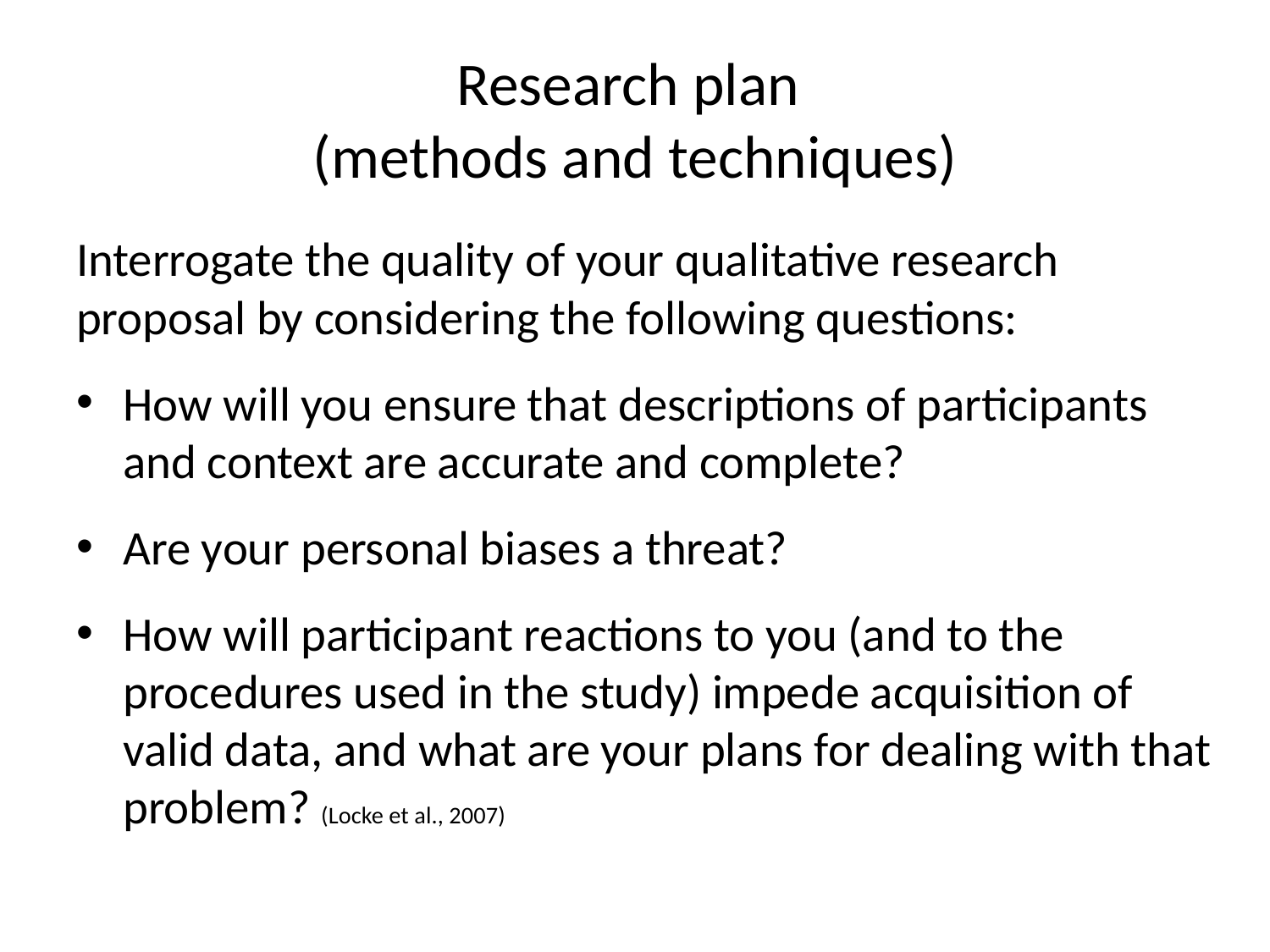

# Research plan (methods and techniques)
Interrogate the quality of your qualitative research proposal by considering the following questions:
How will you ensure that descriptions of participants and context are accurate and complete?
Are your personal biases a threat?
How will participant reactions to you (and to the procedures used in the study) impede acquisition of valid data, and what are your plans for dealing with that problem? (Locke et al., 2007)